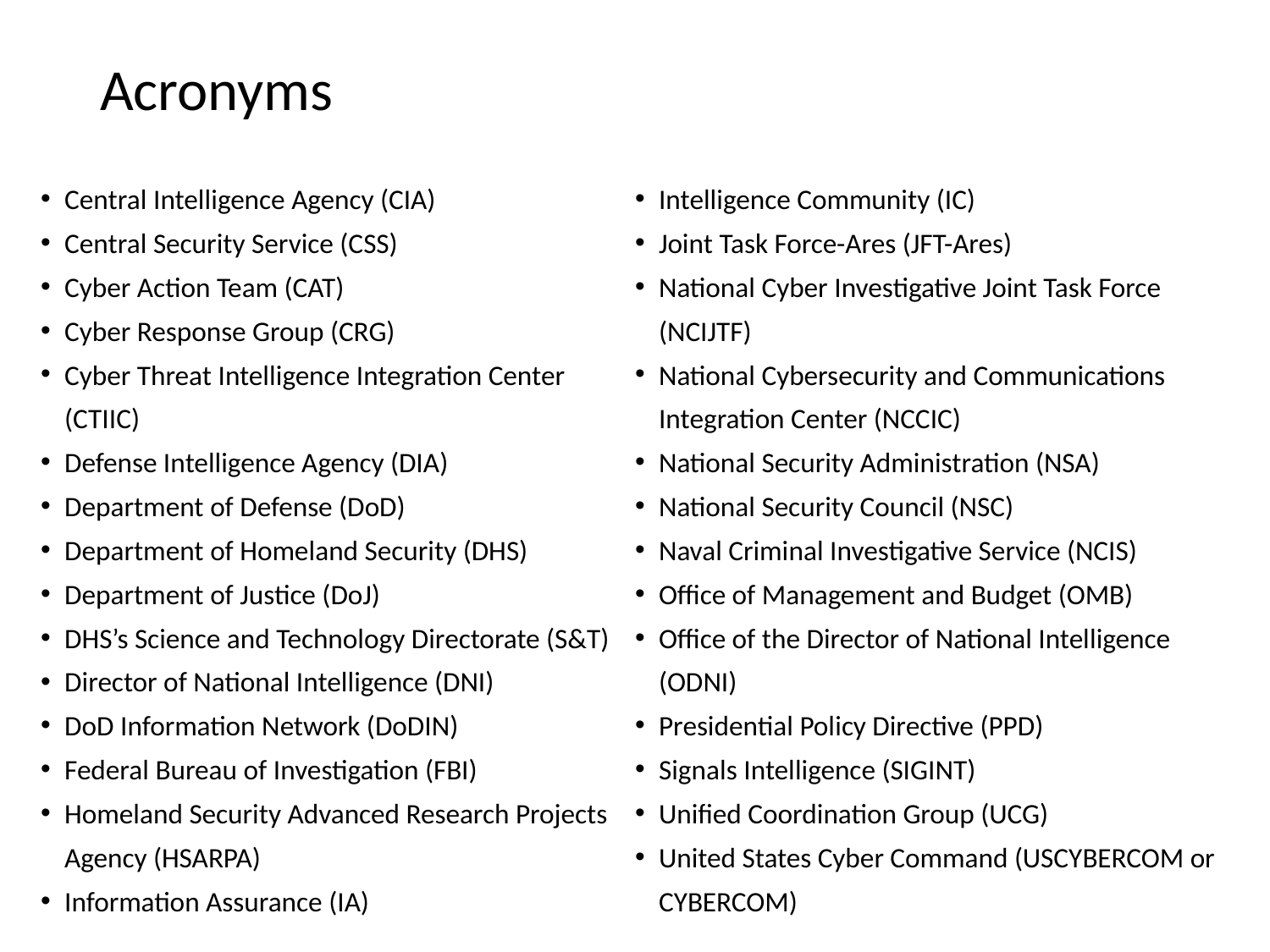

# Acronyms
Central Intelligence Agency (CIA)
Central Security Service (CSS)
Cyber Action Team (CAT)
Cyber Response Group (CRG)
Cyber Threat Intelligence Integration Center (CTIIC)
Defense Intelligence Agency (DIA)
Department of Defense (DoD)
Department of Homeland Security (DHS)
Department of Justice (DoJ)
DHS’s Science and Technology Directorate (S&T)
Director of National Intelligence (DNI)
DoD Information Network (DoDIN)
Federal Bureau of Investigation (FBI)
Homeland Security Advanced Research Projects Agency (HSARPA)
Information Assurance (IA)
Intelligence Community (IC)
Joint Task Force-Ares (JFT-Ares)
National Cyber Investigative Joint Task Force (NCIJTF)
National Cybersecurity and Communications Integration Center (NCCIC)
National Security Administration (NSA)
National Security Council (NSC)
Naval Criminal Investigative Service (NCIS)
Office of Management and Budget (OMB)
Office of the Director of National Intelligence (ODNI)
Presidential Policy Directive (PPD)
Signals Intelligence (SIGINT)
Unified Coordination Group (UCG)
United States Cyber Command (USCYBERCOM or CYBERCOM)